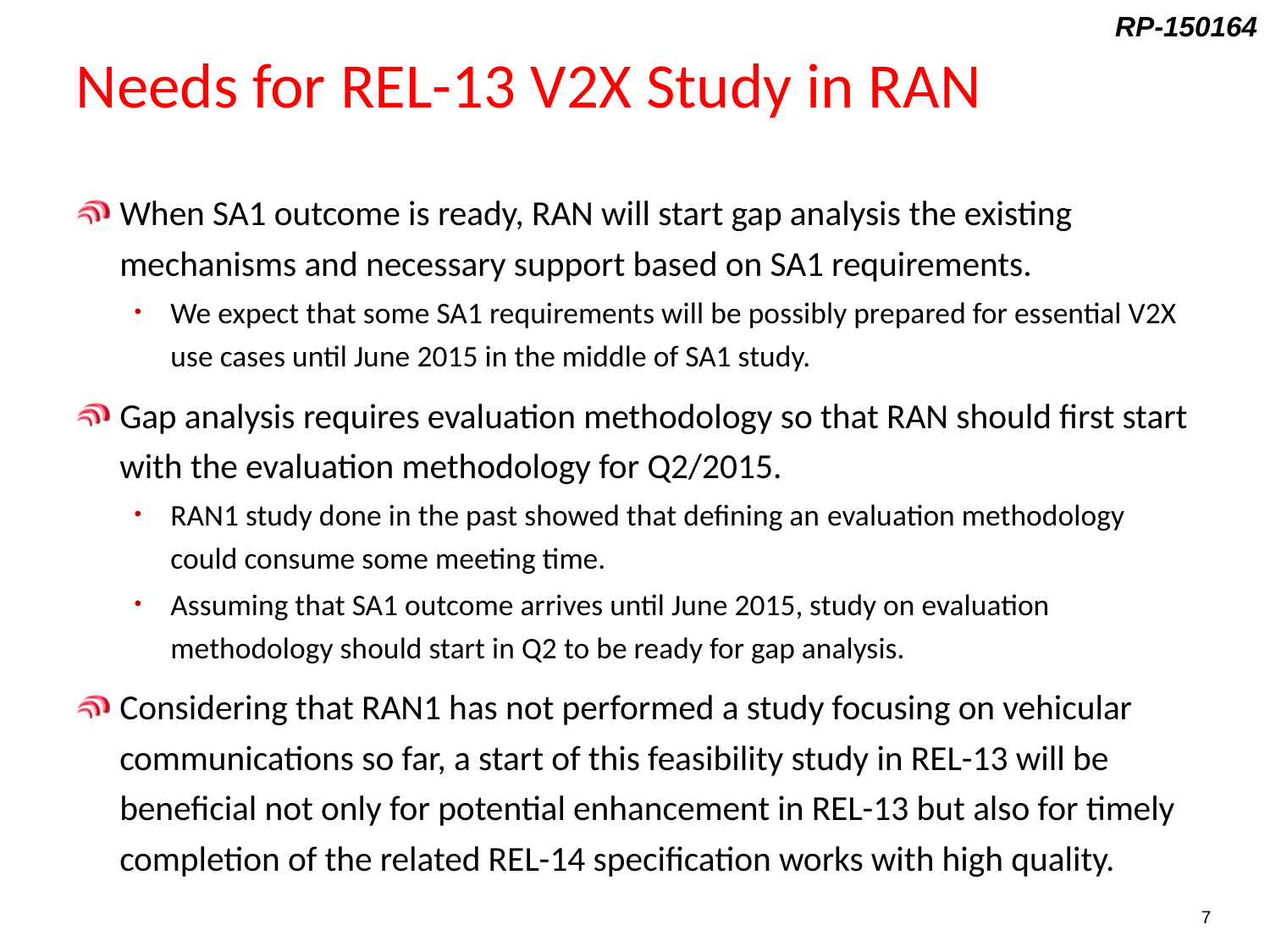

# Needs for REL-13 V2X Study in RAN
When SA1 outcome is ready, RAN will start gap analysis the existing mechanisms and necessary support based on SA1 requirements.
We expect that some SA1 requirements will be possibly prepared for essential V2X use cases until June 2015 in the middle of SA1 study.
Gap analysis requires evaluation methodology so that RAN should first start with the evaluation methodology for Q2/2015.
RAN1 study done in the past showed that defining an evaluation methodology could consume some meeting time.
Assuming that SA1 outcome arrives until June 2015, study on evaluation methodology should start in Q2 to be ready for gap analysis.
Considering that RAN1 has not performed a study focusing on vehicular communications so far, a start of this feasibility study in REL-13 will be beneficial not only for potential enhancement in REL-13 but also for timely completion of the related REL-14 specification works with high quality.
7